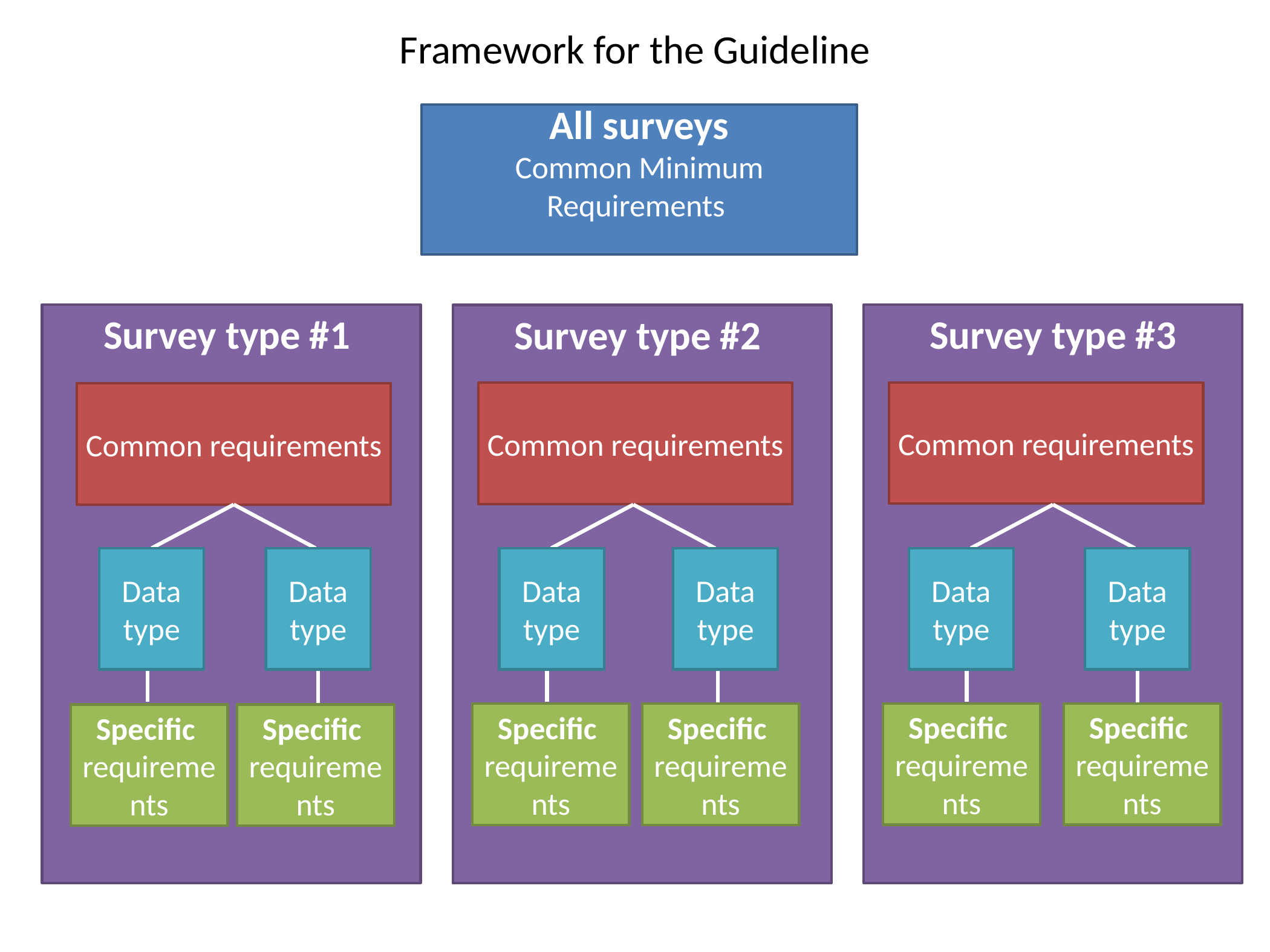

# Framework for the Guideline
All surveys
Common Minimum Requirements

Survey type #1
Survey type #3
Survey type #2
Common requirements
Common requirements
Common requirements
Data type
Data type
Data type
Data type
Data type
Data type
Specific
requirements
Specific
requirements
Specific
requirements
Specific
requirements
Specific
requirements
Specific
requirements